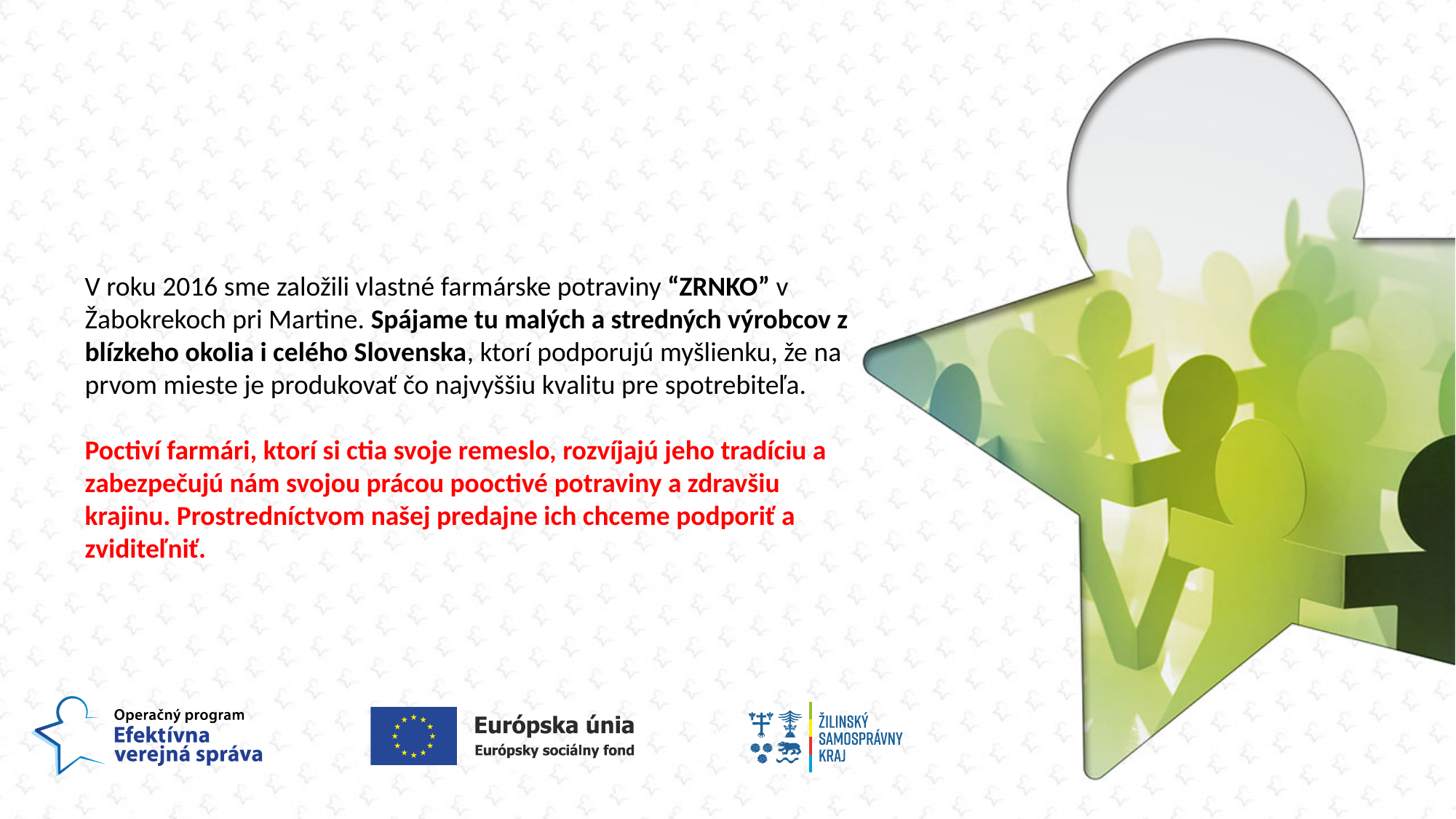

V roku 2016 sme založili vlastné farmárske potraviny “ZRNKO” v Žabokrekoch pri Martine. Spájame tu malých a stredných výrobcov z blízkeho okolia i celého Slovenska, ktorí podporujú myšlienku, že na prvom mieste je produkovať čo najvyššiu kvalitu pre spotrebiteľa.

Poctiví farmári, ktorí si ctia svoje remeslo, rozvíjajú jeho tradíciu a zabezpečujú nám svojou prácou pooctivé potraviny a zdravšiu krajinu. Prostredníctvom našej predajne ich chceme podporiť a zviditeľniť.